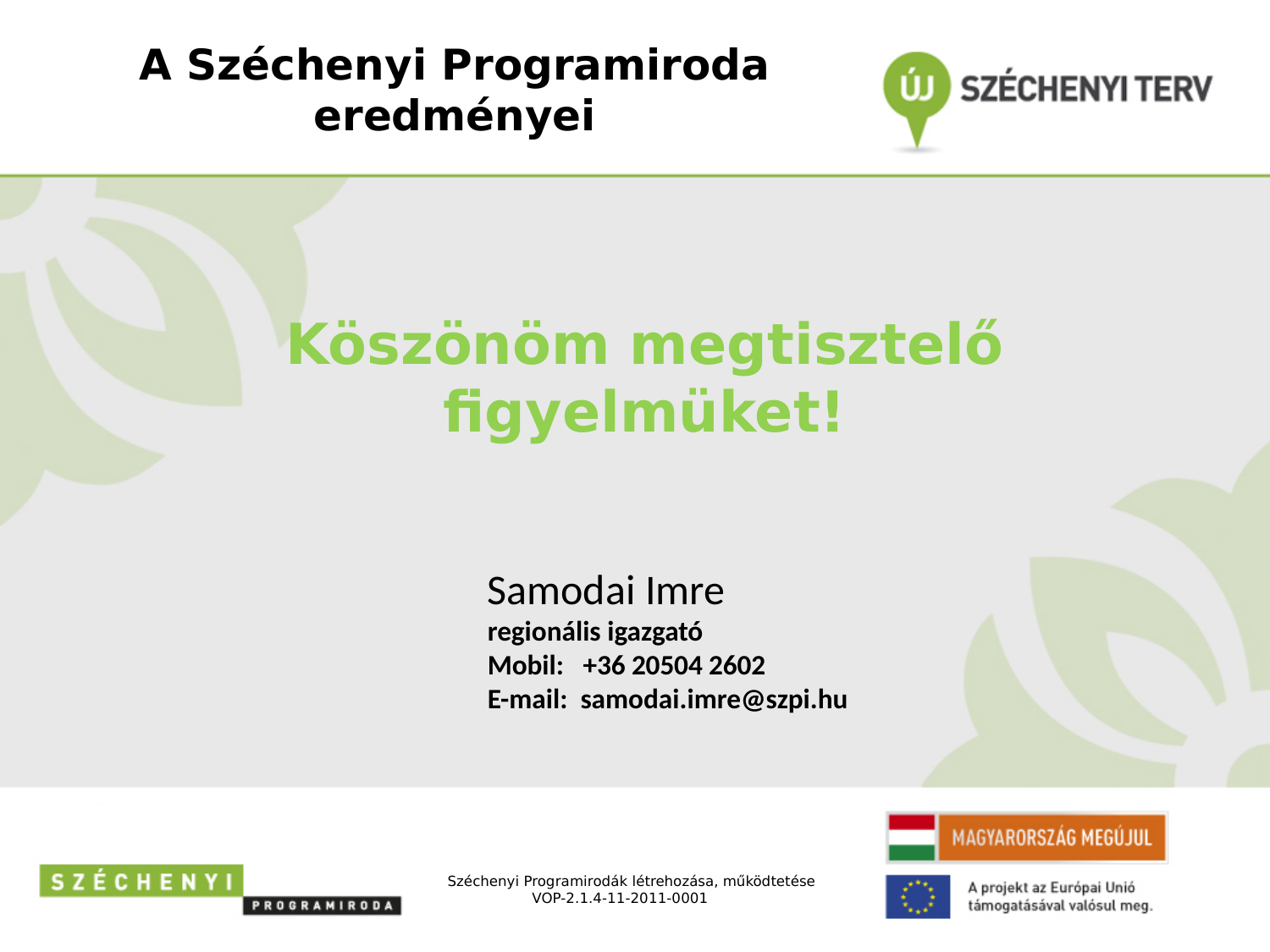

# A Széchenyi Programiroda eredményei

Köszönöm megtisztelő figyelmüket!

Samodai Imre
regionális igazgató
Mobil:   +36 20504 2602
E-mail:  samodai.imre@szpi.hu
Széchenyi Programirodák létrehozása, működtetése
                   VOP-2.1.4-11-2011-0001